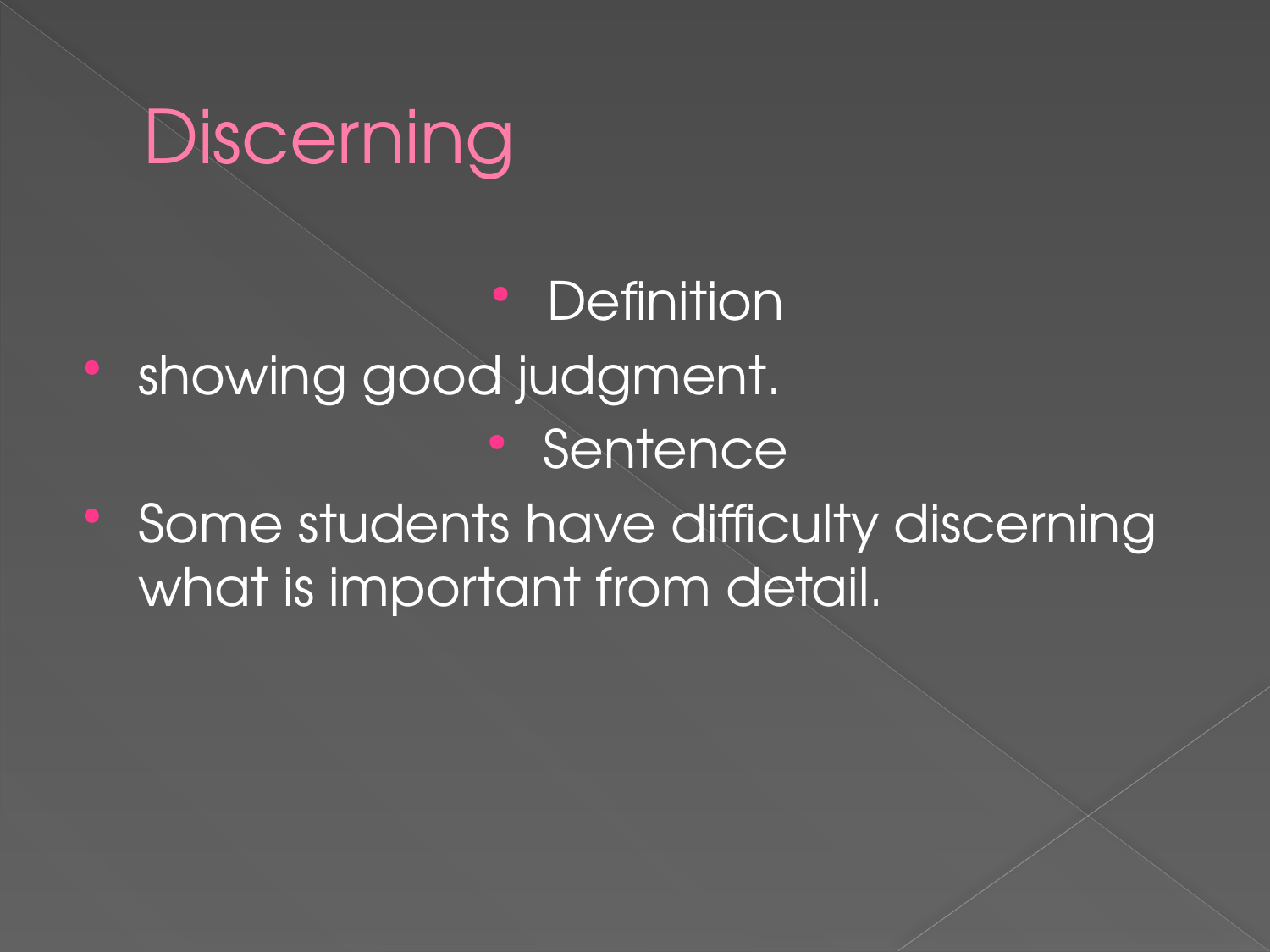

# Discerning
Definition
showing good judgment.
Sentence
Some students have difficulty discerning what is important from detail.